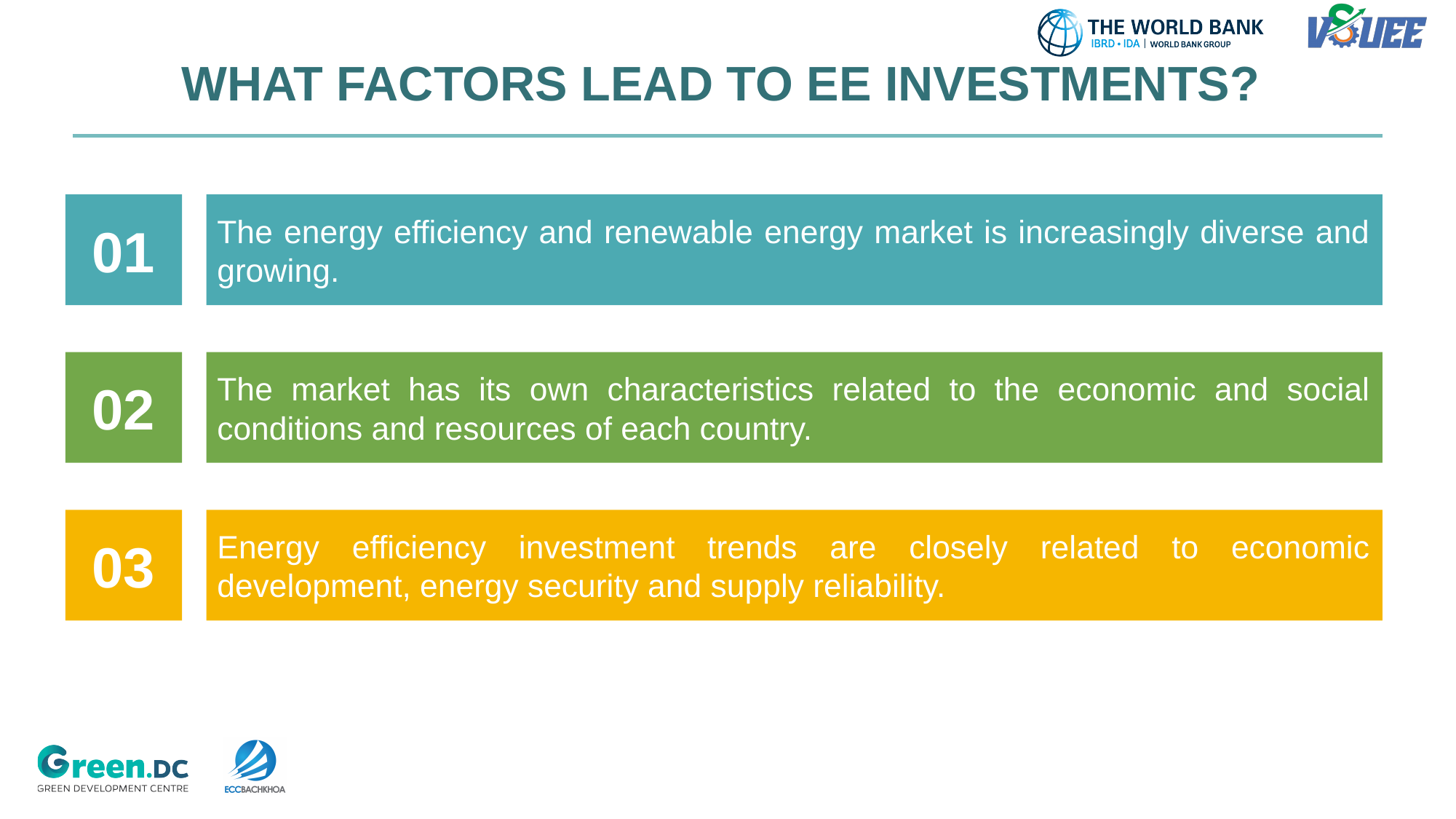

WHAT FACTORS LEAD TO EE INVESTMENTS?
01
The energy efficiency and renewable energy market is increasingly diverse and growing.

02
The market has its own characteristics related to the economic and social conditions and resources of each country.
03
Energy efficiency investment trends are closely related to economic development, energy security and supply reliability.